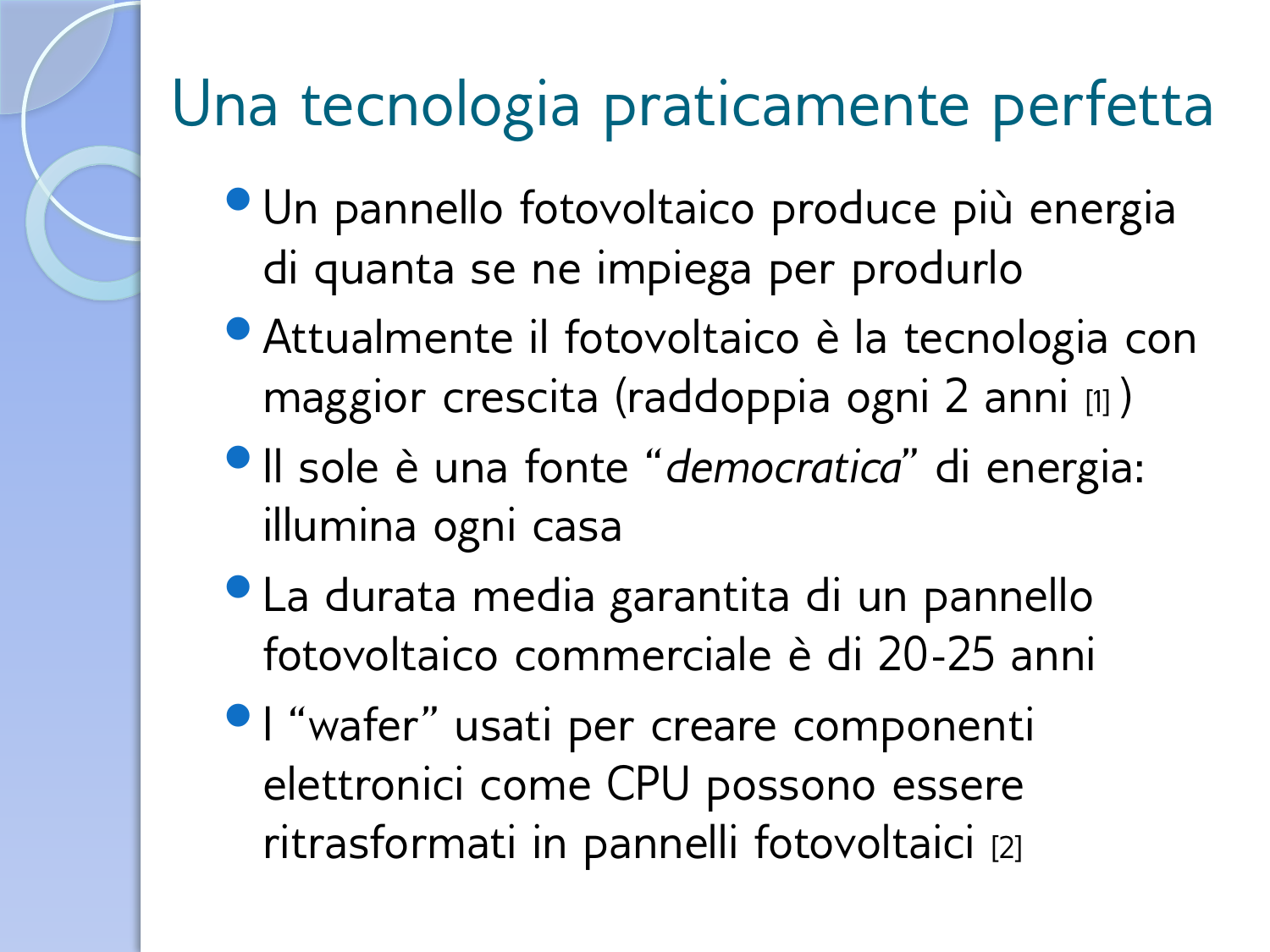

# Una tecnologia praticamente perfetta
Un pannello fotovoltaico produce più energia di quanta se ne impiega per produrlo
Attualmente il fotovoltaico è la tecnologia con maggior crescita (raddoppia ogni 2 anni [1] )
Il sole è una fonte “democratica” di energia: illumina ogni casa
La durata media garantita di un pannello fotovoltaico commerciale è di 20-25 anni
I “wafer” usati per creare componenti elettronici come CPU possono essere ritrasformati in pannelli fotovoltaici [2]